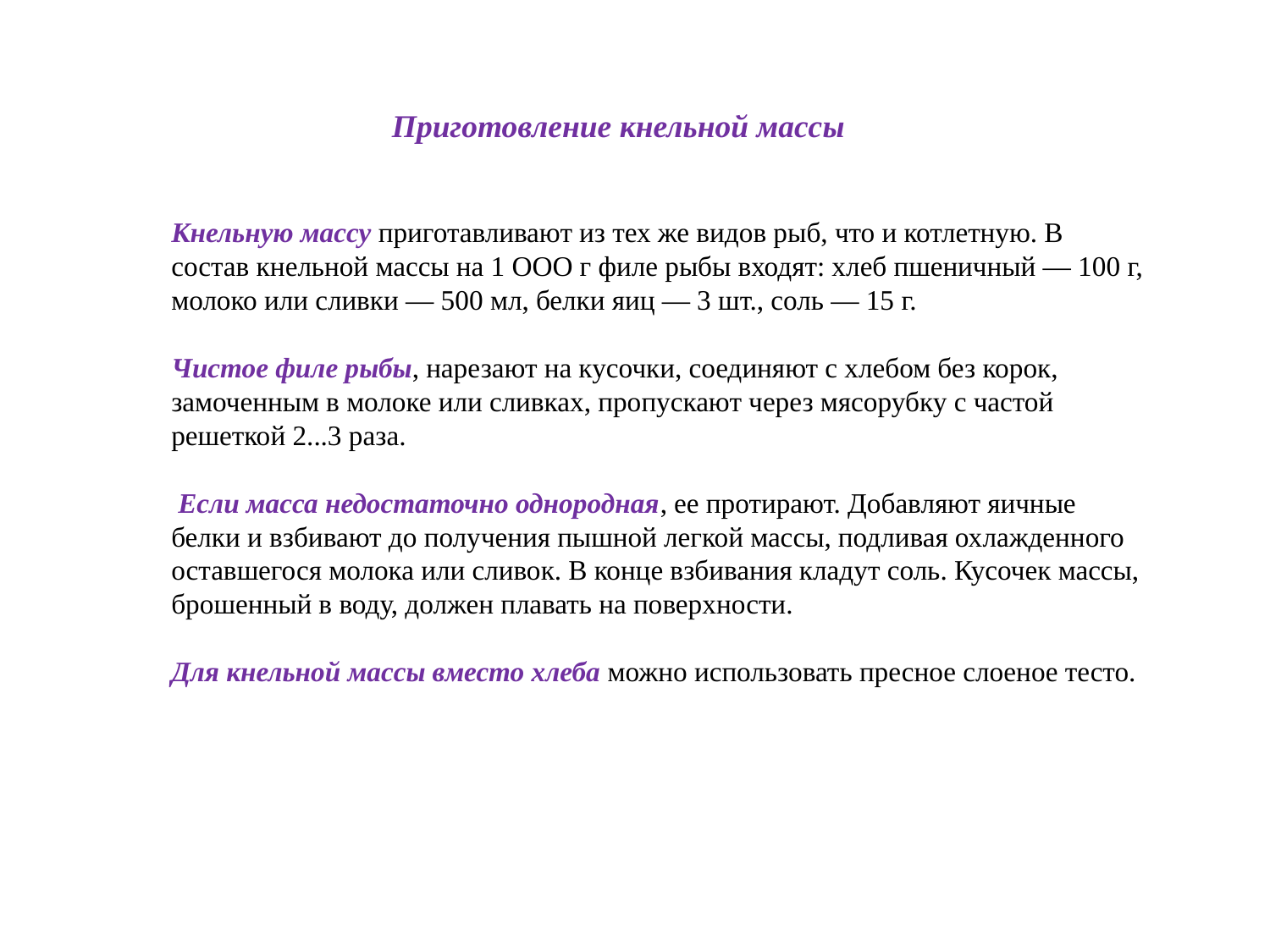

Приготовление кнельной массы

Кнельную массу приготавливают из тех же видов рыб, что и котлетную. В состав кнельной массы на 1 ООО г филе рыбы входят: хлеб пшеничный — 100 г, молоко или сливки — 500 мл, белки яиц — 3 шт., соль — 15 г.

Чистое филе рыбы, нарезают на кусочки, соединяют с хлебом без корок, замоченным в молоке или сливках, пропускают через мясорубку с частой решеткой 2...3 раза.

 Если масса недостаточно однородная, ее протирают. Добавляют яичные белки и взбивают до получения пышной легкой массы, подливая охлажденного оставшегося молока или сливок. В конце взбивания кладут соль. Кусочек массы, брошенный в воду, должен плавать на поверхности.

Для кнельной массы вместо хлеба можно использовать пресное слоеное тесто.